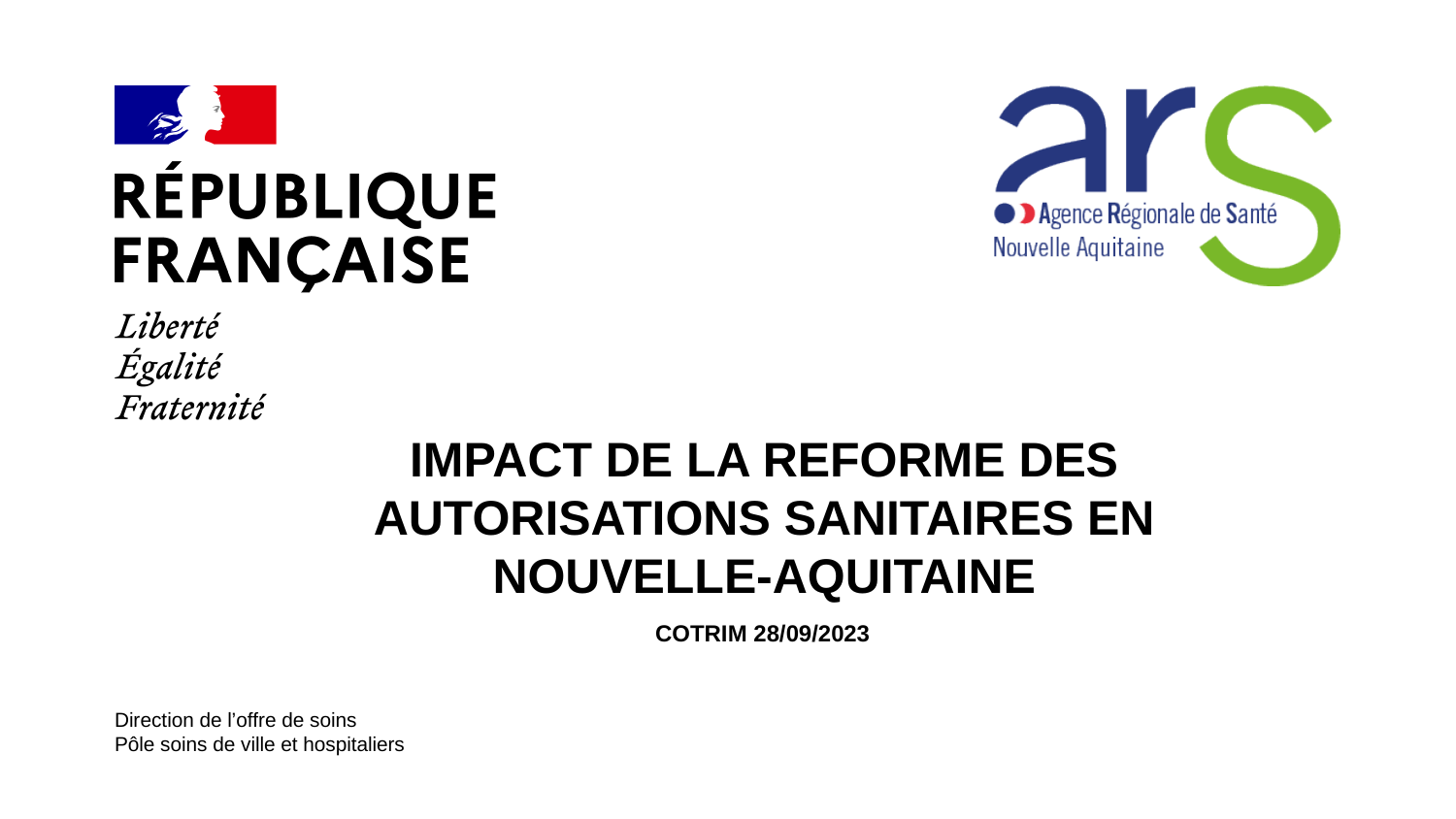

#
IMPACT DE LA REFORME DES AUTORISATIONS SANITAIRES EN NOUVELLE-AQUITAINE
COTRIM 28/09/2023
Direction de l’offre de soins
Pôle soins de ville et hospitaliers
27/09/2023
1